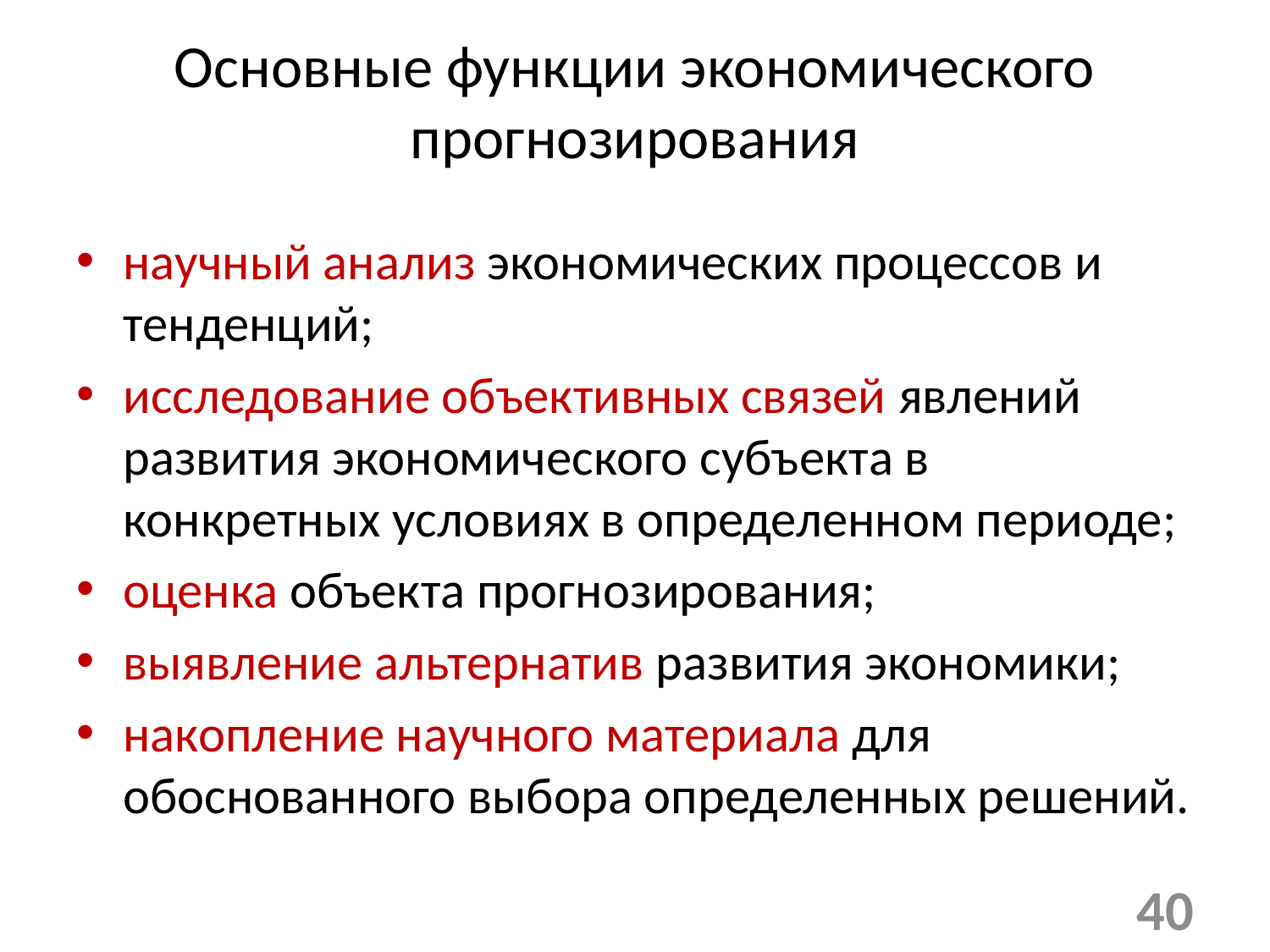

# Основные функции экономического прогнозирования
научный анализ экономических процессов и тенденций;
исследование объективных связей явлений развития экономического субъекта в конкретных условиях в определенном периоде;
оценка объекта прогнозирования;
выявление альтернатив развития экономики;
накопление научного материала для обоснованного выбора определенных решений.
40